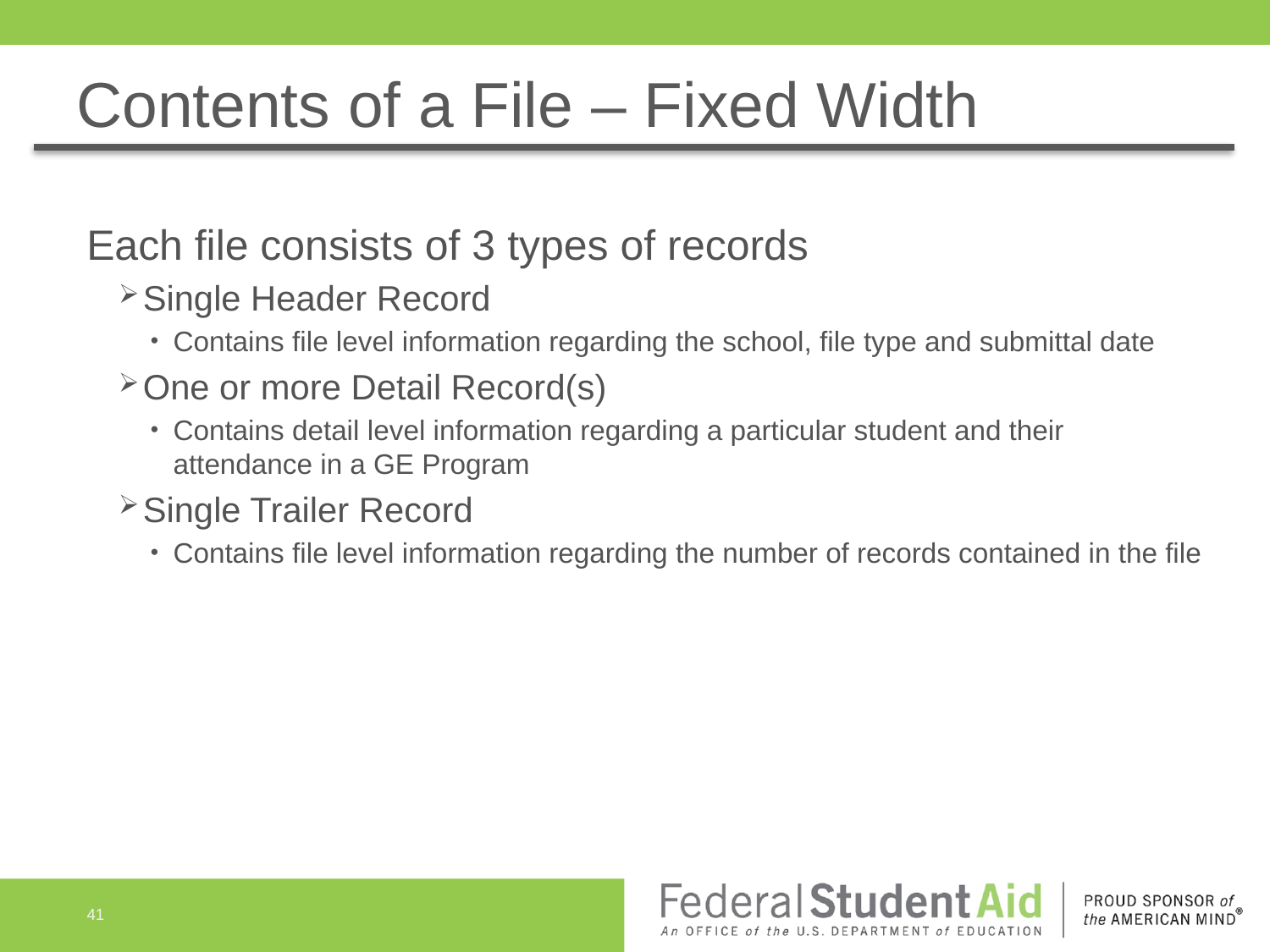

# Contents of a File – Fixed Width
Each file consists of 3 types of records
Single Header Record
Contains file level information regarding the school, file type and submittal date
One or more Detail Record(s)
Contains detail level information regarding a particular student and their attendance in a GE Program
Single Trailer Record
Contains file level information regarding the number of records contained in the file

41